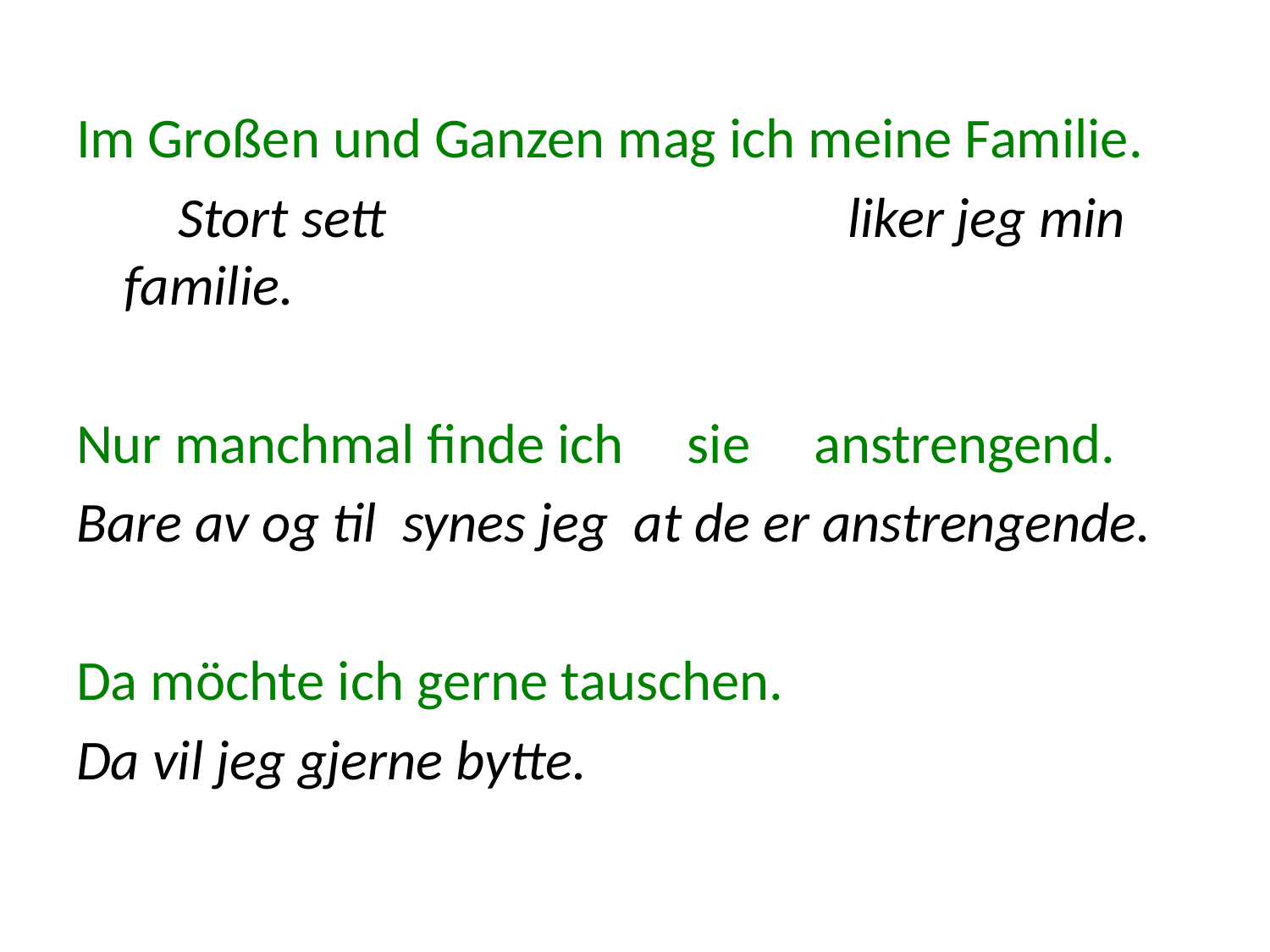

#
Im Großen und Ganzen mag ich meine Familie.
        Stort sett 			       liker jeg min familie.

Nur manchmal finde ich     sie     anstrengend.
Bare av og til  synes jeg  at de er anstrengende.

Da möchte ich gerne tauschen.
Da vil jeg gjerne bytte.